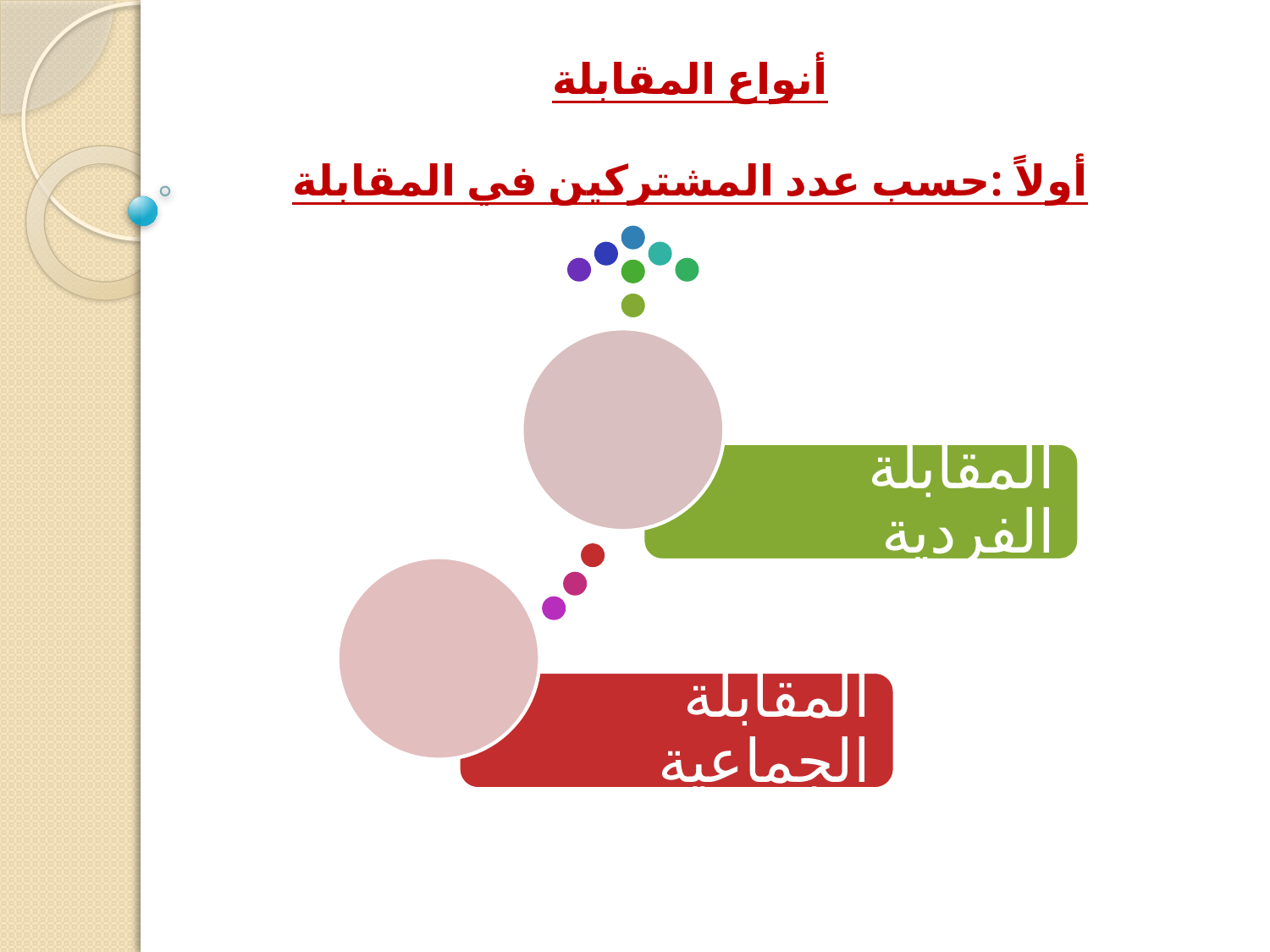

أنواع المقابلة

أولاً :حسب عدد المشتركين في المقابلة
المقابلة الجماعية
المقابلة الفردية